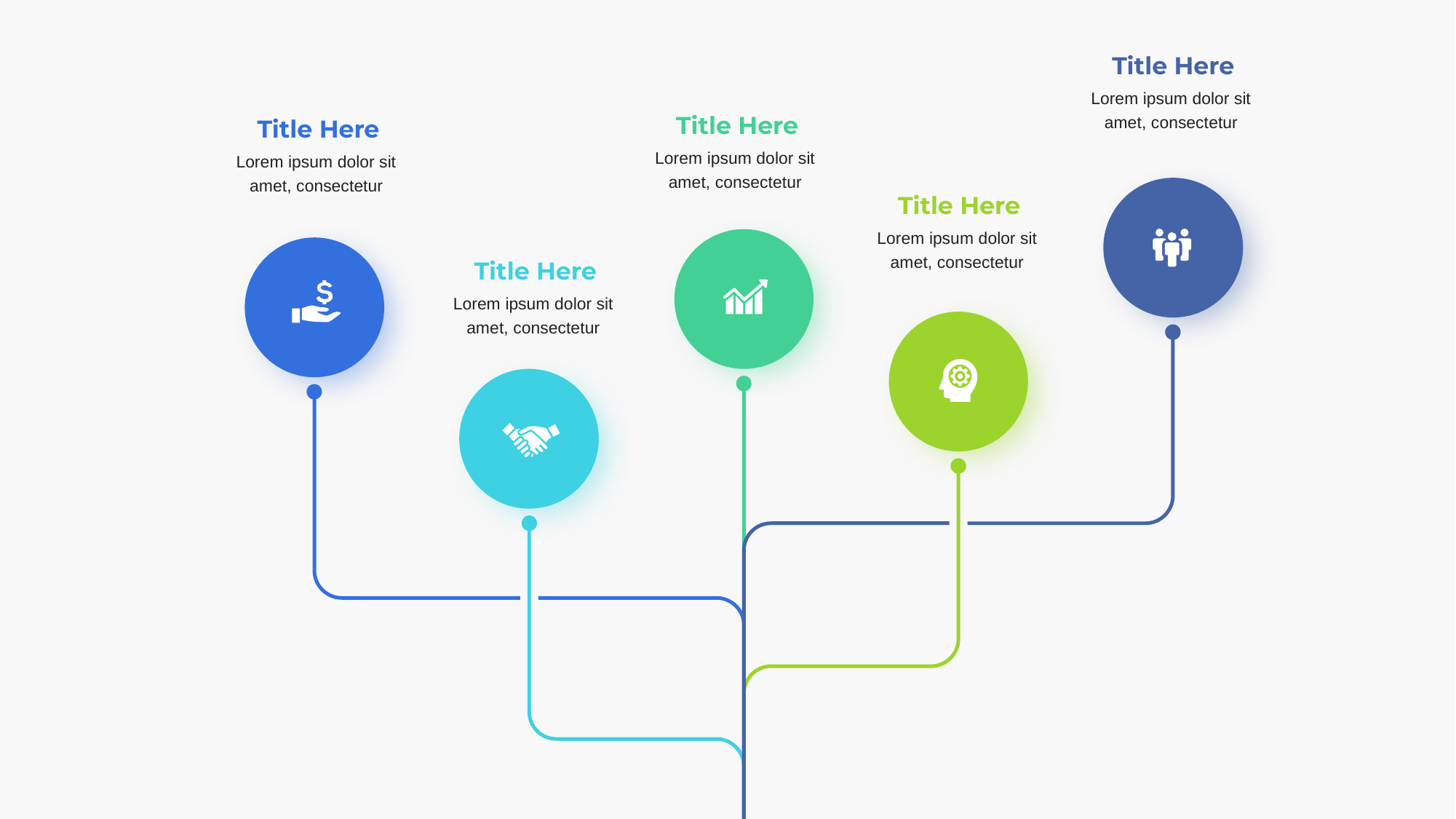

Title Here
Lorem ipsum dolor sit amet, consectetur
Title Here
Lorem ipsum dolor sit amet, consectetur
Title Here
Lorem ipsum dolor sit amet, consectetur

Title Here
Lorem ipsum dolor sit amet, consectetur

Title Here
Lorem ipsum dolor sit amet, consectetur